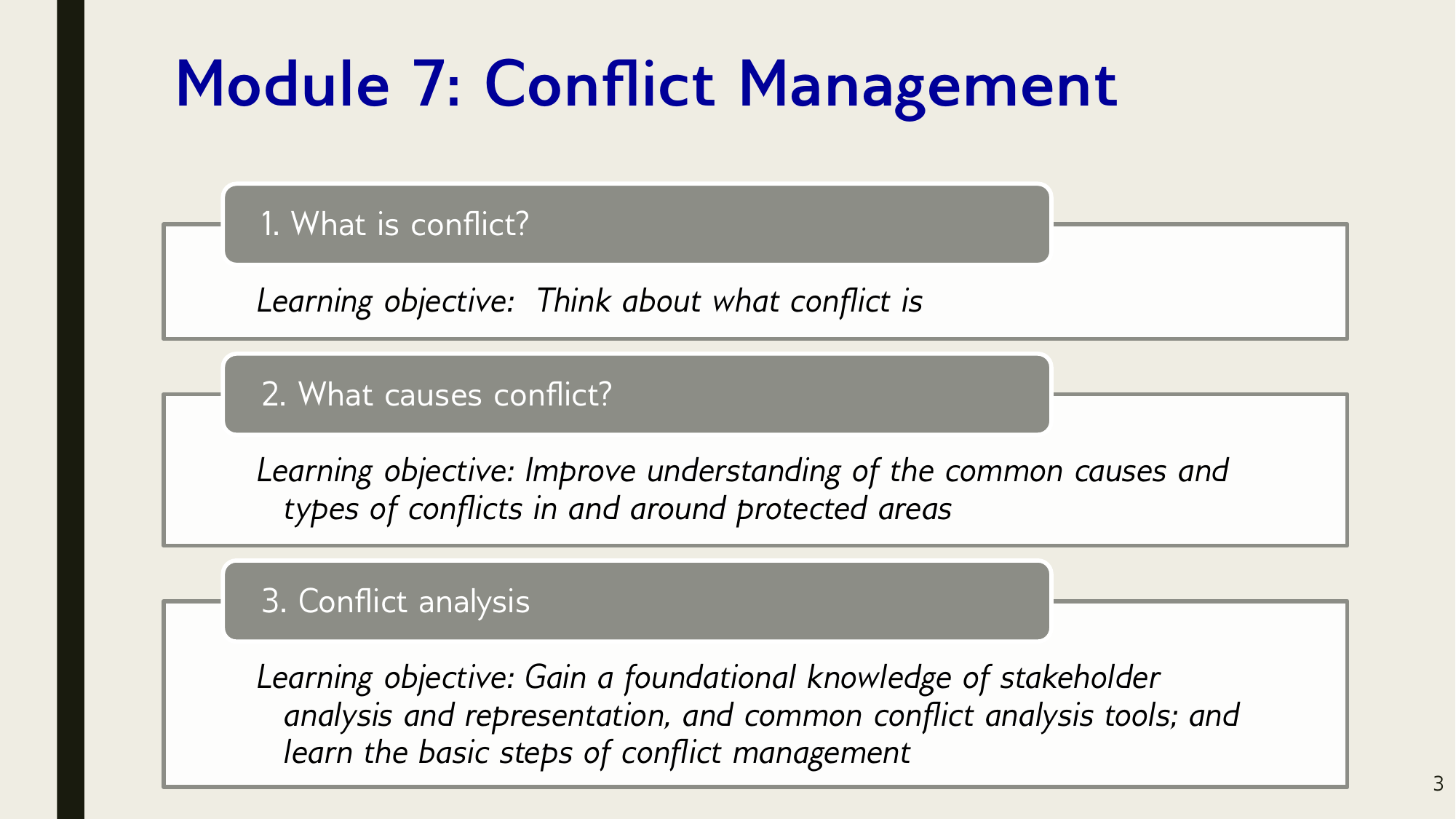

# Module 7: Conflict Management
Learning objective:  Think about what conflict is
1. What is conflict?
Learning objective: Improve understanding of the common causes and types of conflicts in and around protected areas
2. What causes conflict?
Learning objective: Gain a foundational knowledge of stakeholder analysis and representation, and common conflict analysis tools; and learn the basic steps of conflict management
3. Conflict analysis
3